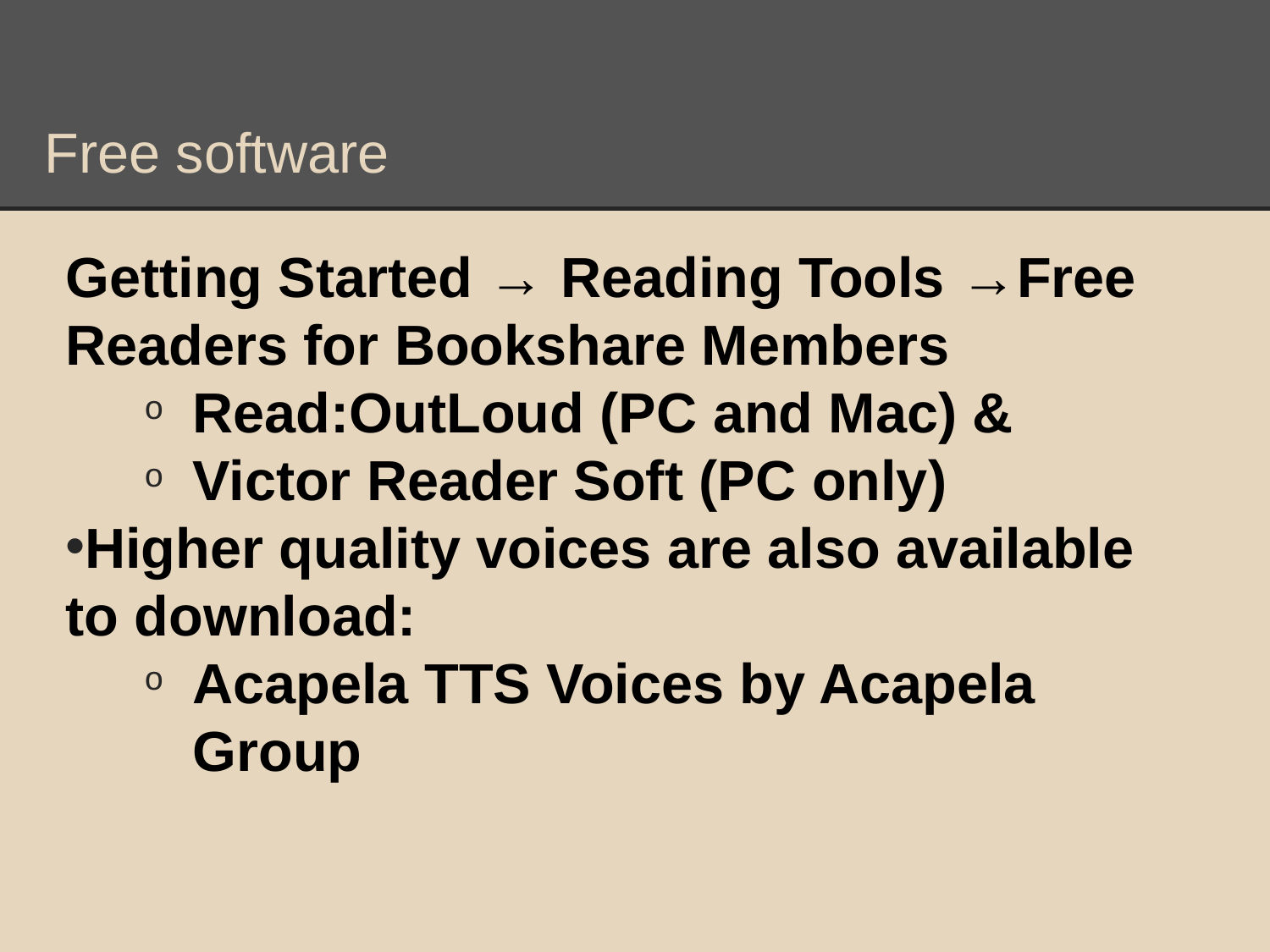

# Free software

Getting Started → Reading Tools →Free Readers for Bookshare Members
Read:OutLoud (PC and Mac) &
Victor Reader Soft (PC only)
Higher quality voices are also available to download:
Acapela TTS Voices by Acapela Group